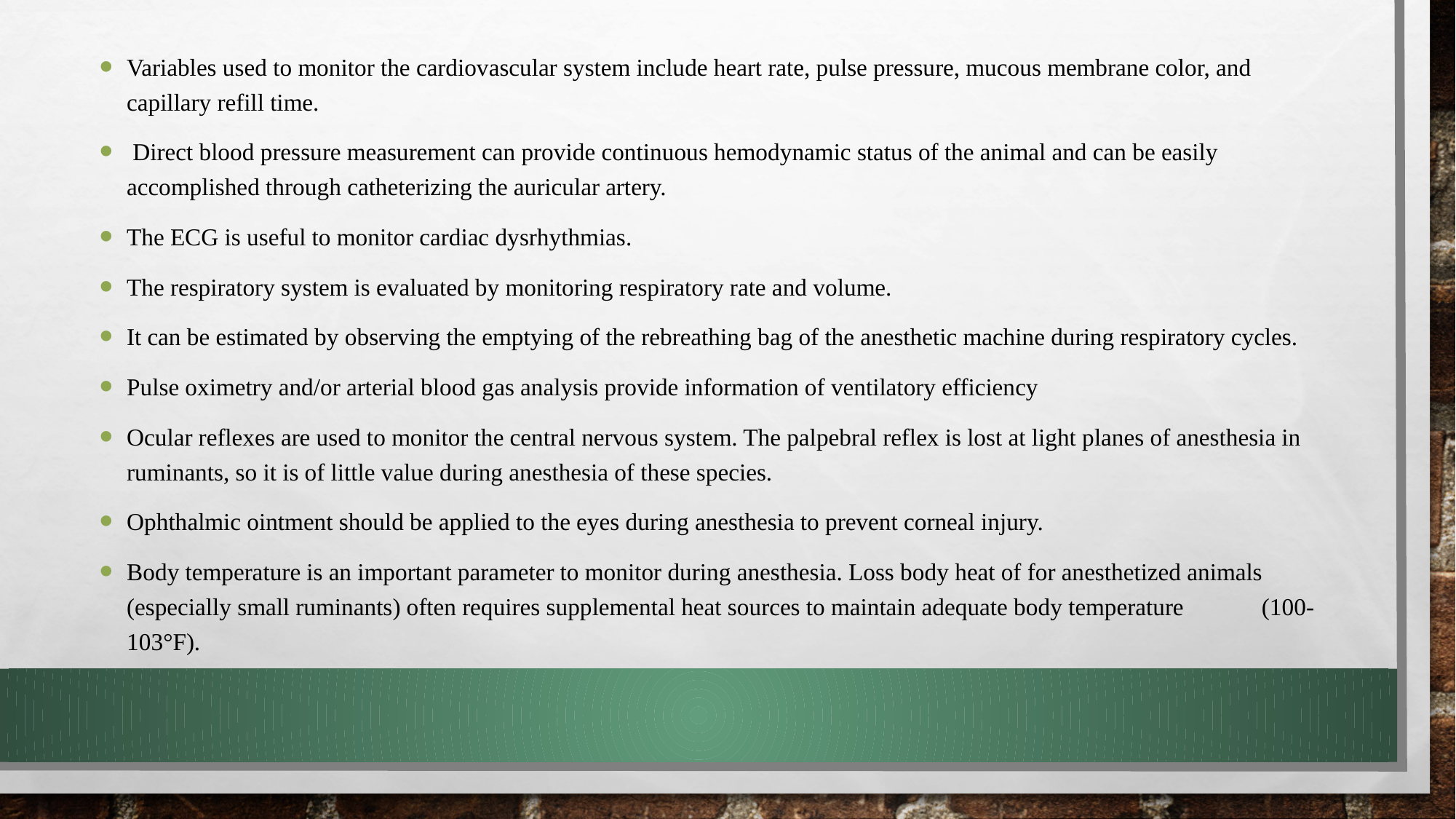

Variables used to monitor the cardiovascular system include heart rate, pulse pressure, mucous membrane color, and capillary refill time.
 Direct blood pressure measurement can provide continuous hemodynamic status of the animal and can be easily accomplished through catheterizing the auricular artery.
The ECG is useful to monitor cardiac dysrhythmias.
The respiratory system is evaluated by monitoring respiratory rate and volume.
It can be estimated by observing the emptying of the rebreathing bag of the anesthetic machine during respiratory cycles.
Pulse oximetry and/or arterial blood gas analysis provide information of ventilatory efficiency
Ocular reflexes are used to monitor the central nervous system. The palpebral reflex is lost at light planes of anesthesia in ruminants, so it is of little value during anesthesia of these species.
Ophthalmic ointment should be applied to the eyes during anesthesia to prevent corneal injury.
Body temperature is an important parameter to monitor during anesthesia. Loss body heat of for anesthetized animals (especially small ruminants) often requires supplemental heat sources to maintain adequate body temperature             (100-103°F).